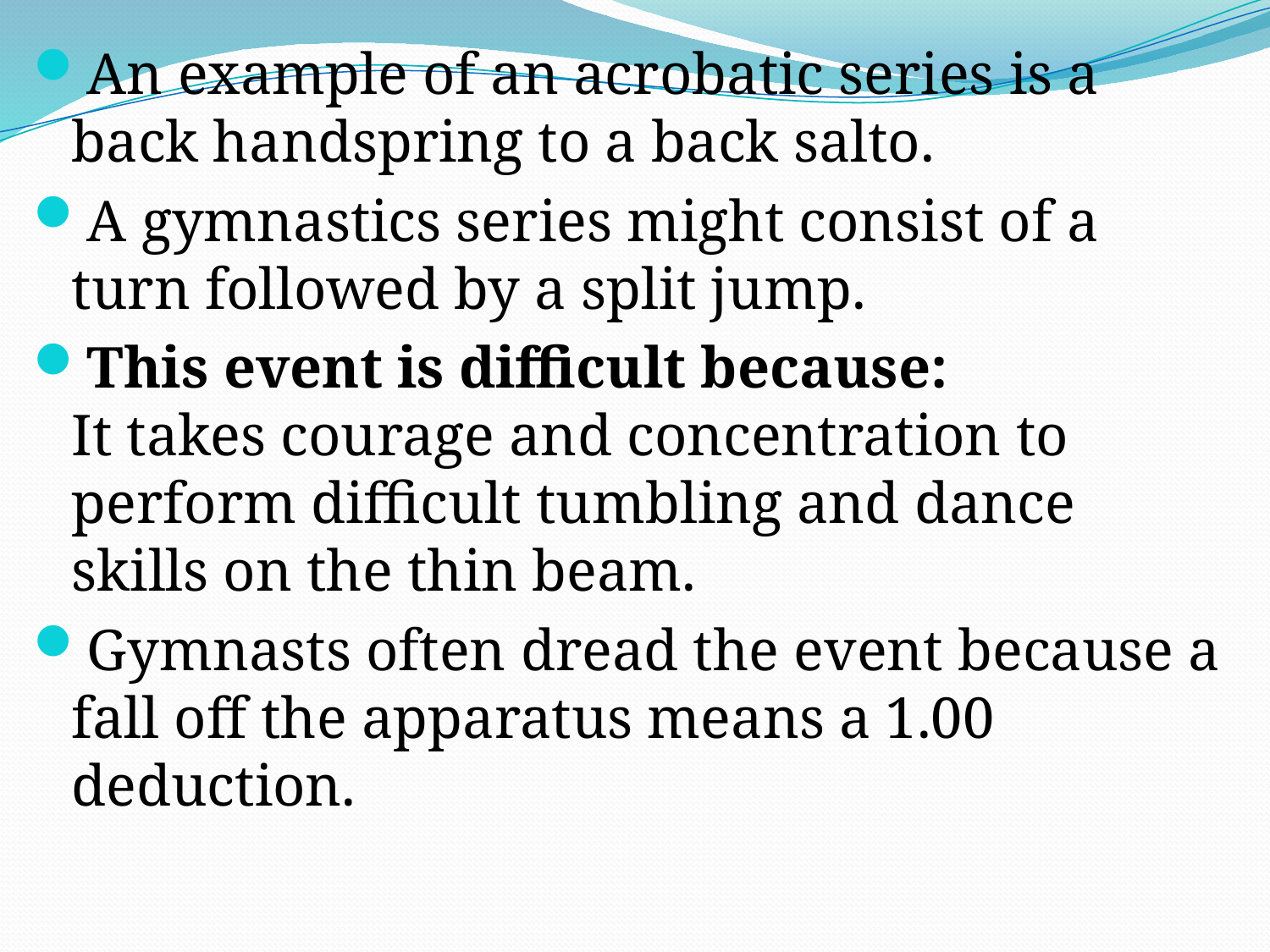

An example of an acrobatic series is a back handspring to a back salto.
A gymnastics series might consist of a turn followed by a split jump.
This event is difficult because:
It takes courage and concentration to perform difficult tumbling and dance skills on the thin beam.
Gymnasts often dread the event because a fall off the apparatus means a 1.00 deduction.